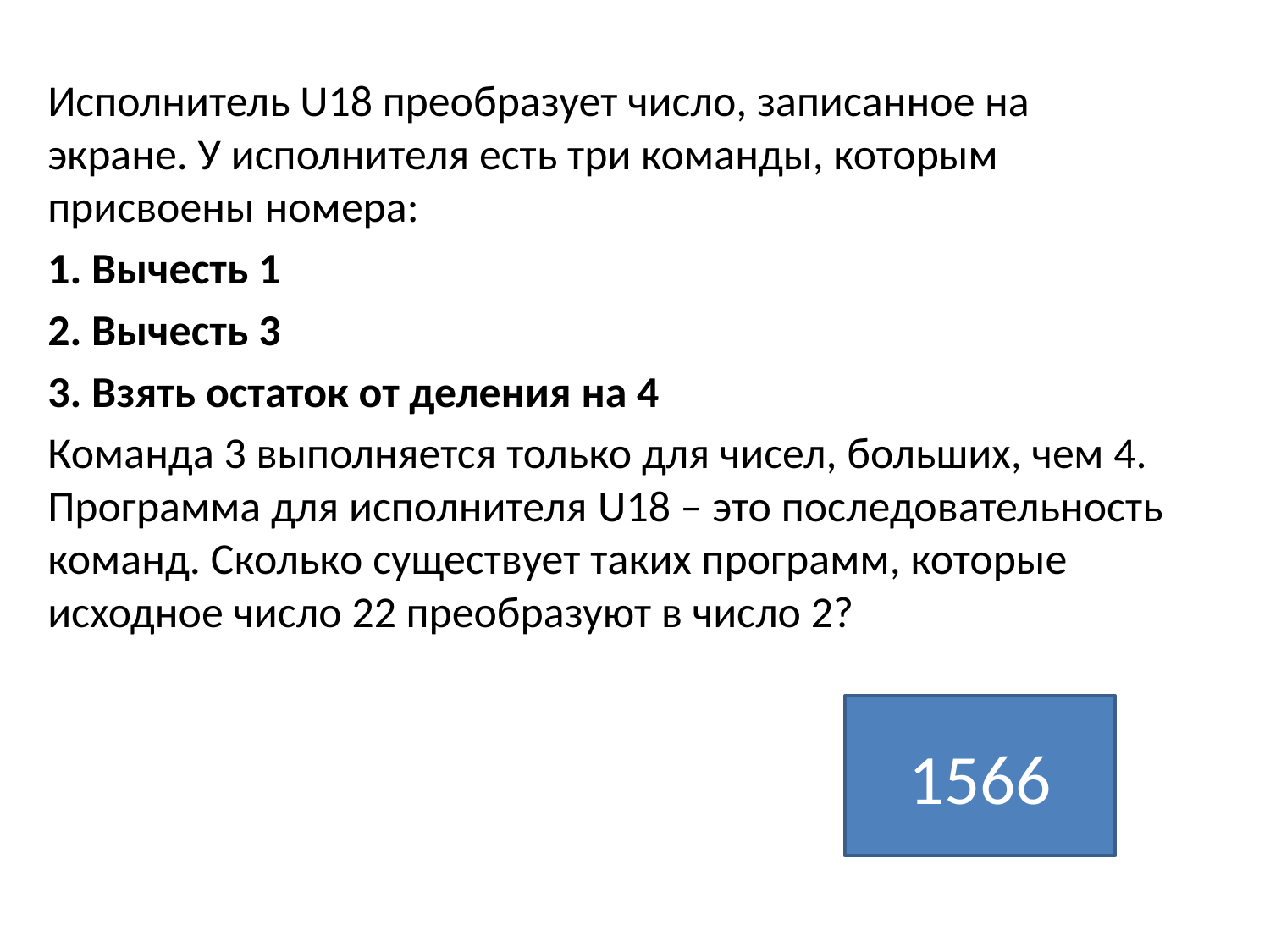

Исполнитель U18 преобразует число, записанное на экране. У исполнителя есть три команды, которым присвоены номера:
1. Вычесть 1
2. Вычесть 3
3. Взять остаток от деления на 4
Команда 3 выполняется только для чисел, больших, чем 4. Программа для исполнителя U18 – это последовательность команд. Сколько существует таких программ, которые исходное число 22 преобразуют в число 2?

1566